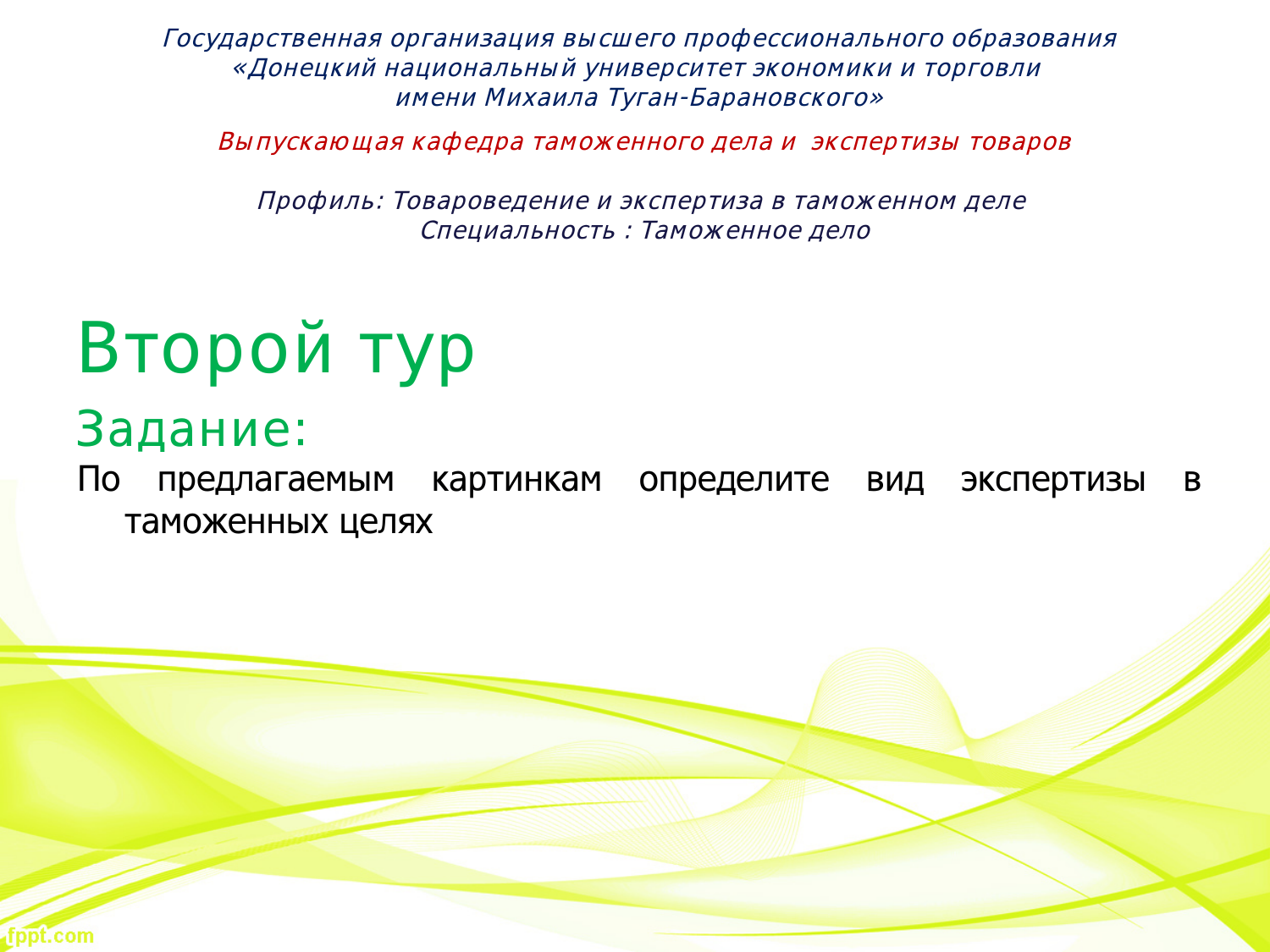

Государственная организация высшего профессионального образования
«Донецкий национальный университет экономики и торговли
имени Михаила Туган-Барановского»
Выпускающая кафедра таможенного дела и  экспертизы товаров
Профиль: Товароведение и экспертиза в таможенном деле
Специальность : Таможенное дело
Второй тур
Задание:
По предлагаемым картинкам определите вид экспертизы в таможенных целях